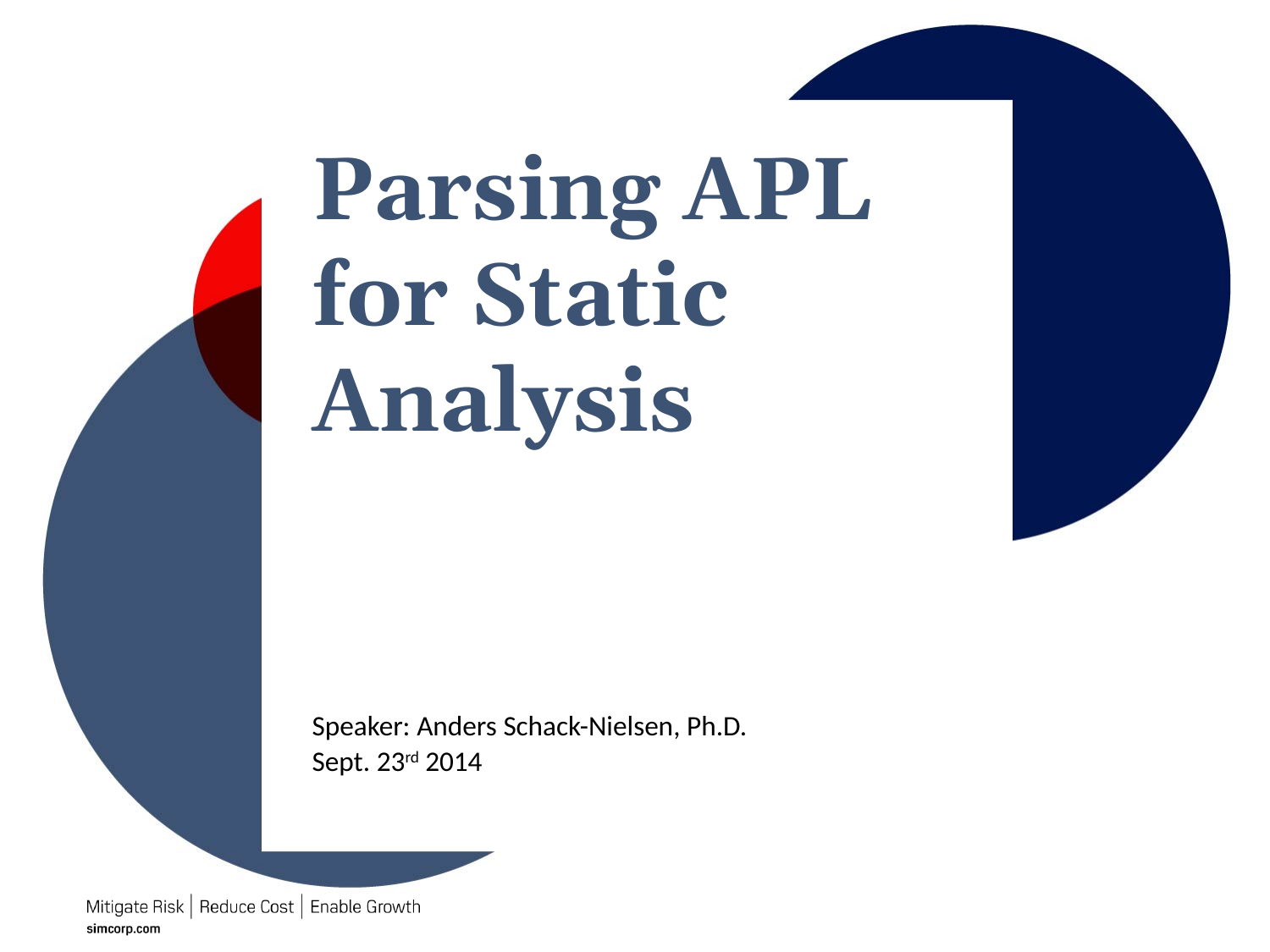

# Parsing APL for Static Analysis

Speaker: Anders Schack-Nielsen, Ph.D.
Sept. 23rd 2014